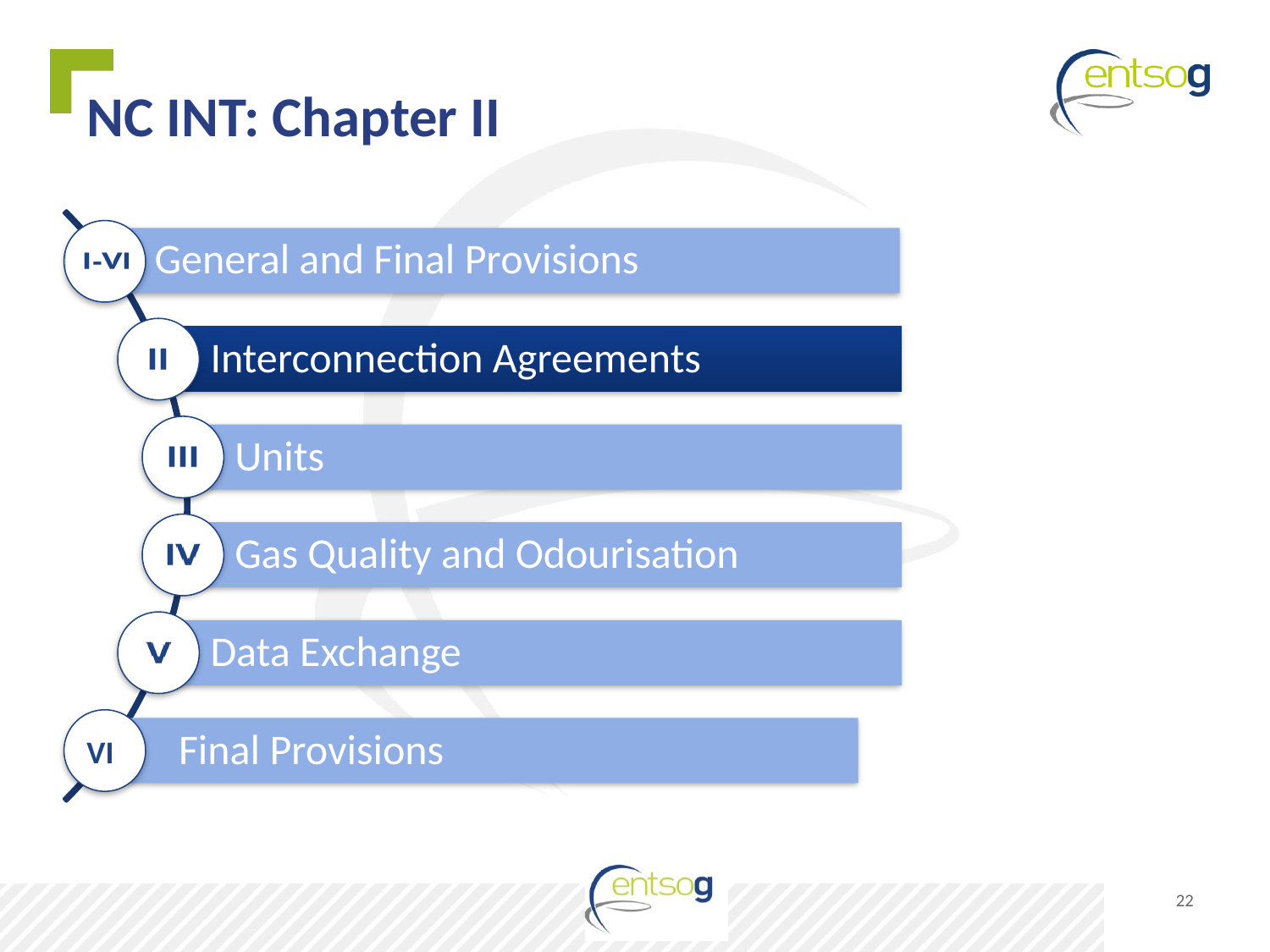

NC INT: Chapter II
General and Final Provisions
Interconnection Agreements
Units
Gas Quality and Odourisation
Data Exchange
Final Provisions
VI
22